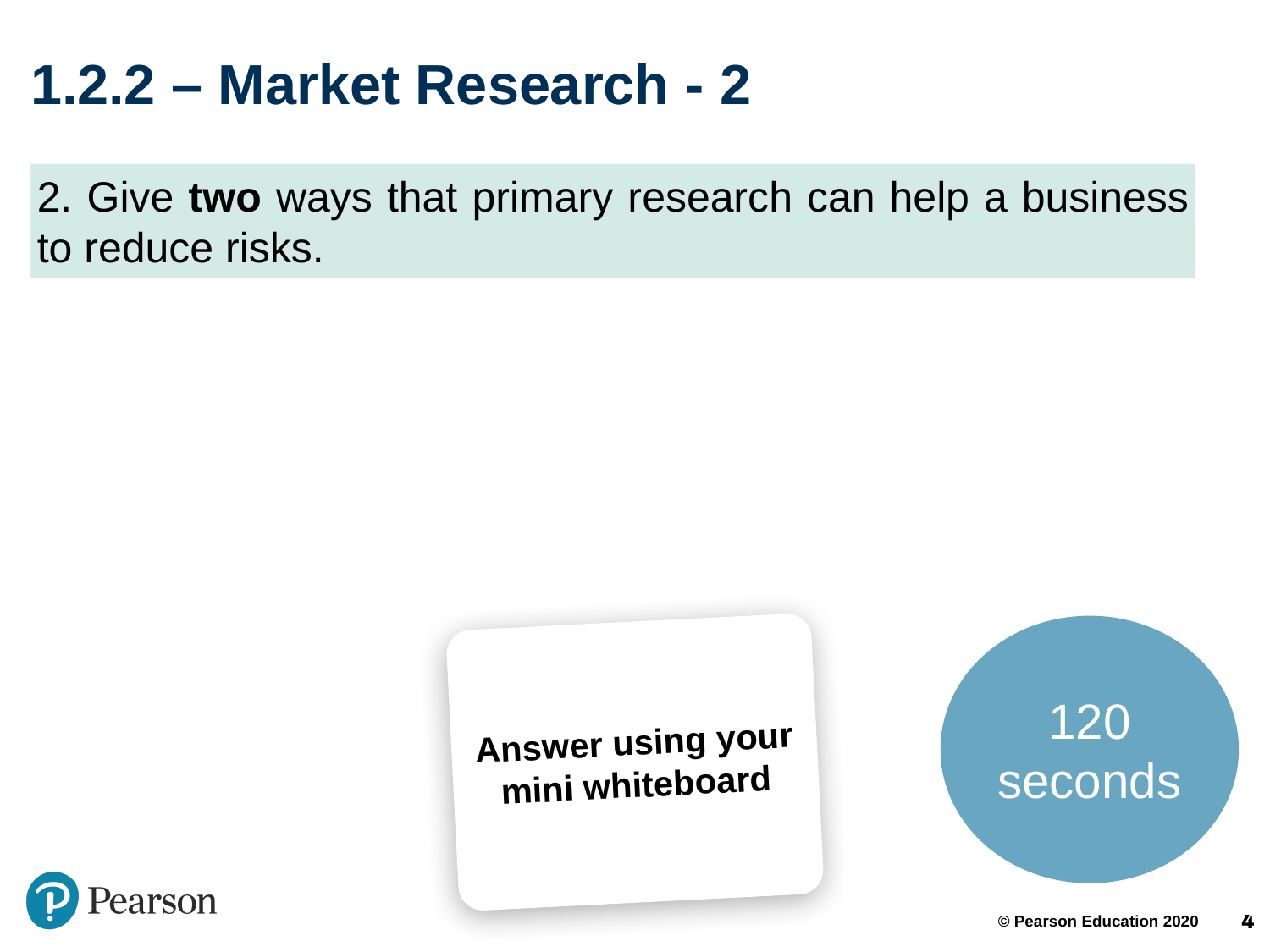

# 1.2.2 – Market Research - 2
2. Give two ways that primary research can help a business to reduce risks.

120 seconds

Answer using your mini whiteboard

4